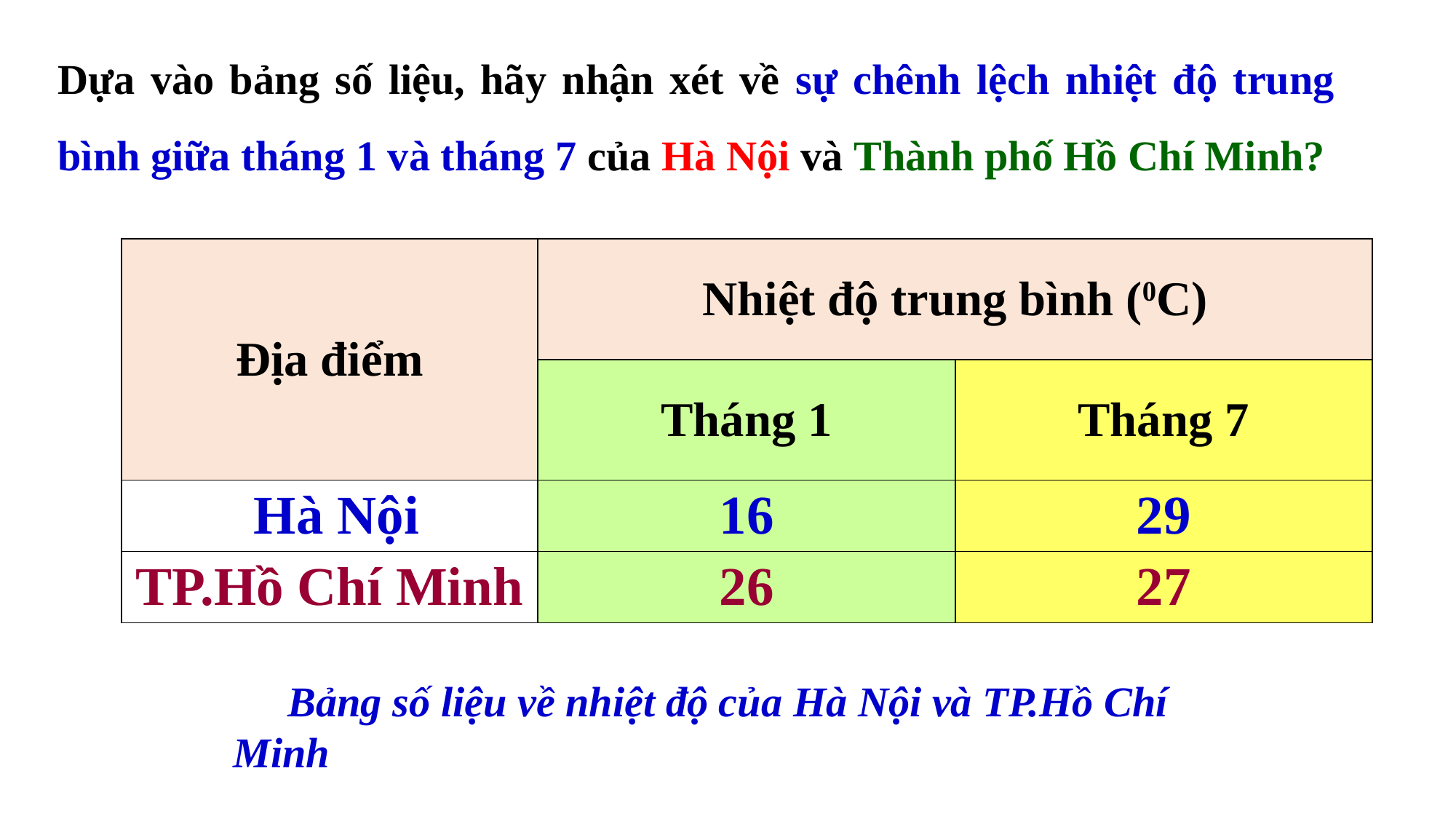

# Dựa vào bảng số liệu, hãy nhận xét về sự chênh lệch nhiệt độ trung bình giữa tháng 1 và tháng 7 của Hà Nội và Thành phố Hồ Chí Minh?
| Địa điểm | Nhiệt độ trung bình (0C) |  |
| --- | --- | --- |
|  | Tháng 1 | Tháng 7 |
| Hà Nội | 16 | 29 |
| TP.Hồ Chí Minh | 26 | 27 |
Bảng số liệu về nhiệt độ của Hà Nội và TP.Hồ Chí Minh